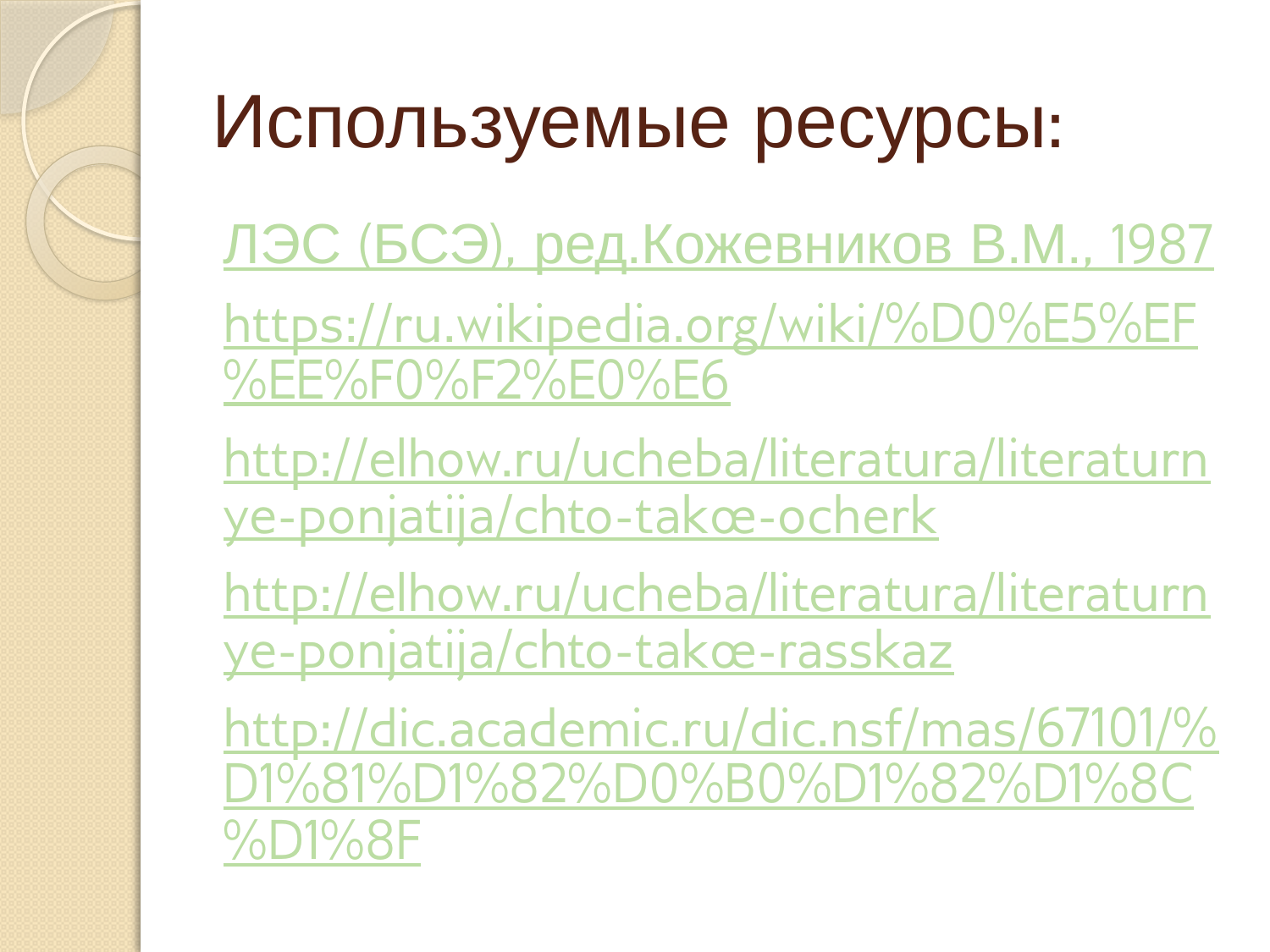

# Используемые ресурсы:
ЛЭС (БСЭ), ред.Кожевников В.М., 1987
https://ru.wikipedia.org/wiki/%D0%E5%EF%EE%F0%F2%E0%E6
http://elhow.ru/ucheba/literatura/literaturnye-ponjatija/chto-takoe-ocherk
http://elhow.ru/ucheba/literatura/literaturnye-ponjatija/chto-takoe-rasskaz
http://dic.academic.ru/dic.nsf/mas/67101/%D1%81%D1%82%D0%B0%D1%82%D1%8C%D1%8F